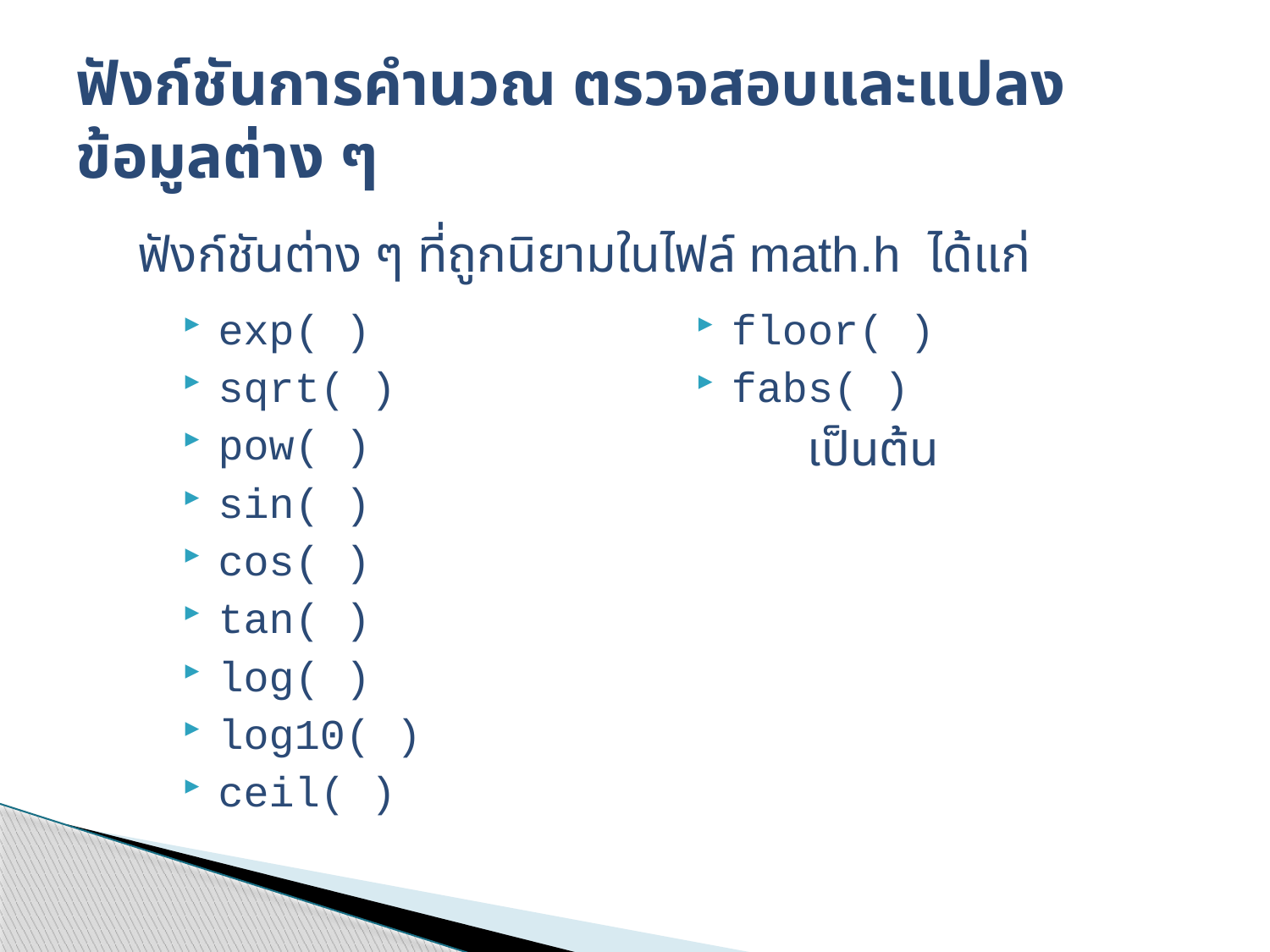

# ฟังก์ชันการคำนวณ ตรวจสอบและแปลงข้อมูลต่าง ๆ
ฟังก์ชันต่าง ๆ ที่ถูกนิยามในไฟล์ math.h  ได้แก่
exp( )
sqrt( )
pow( )
sin( )
cos( )
tan( )
log( )
log10( )
ceil( )
floor( )
fabs( )
	เป็นต้น